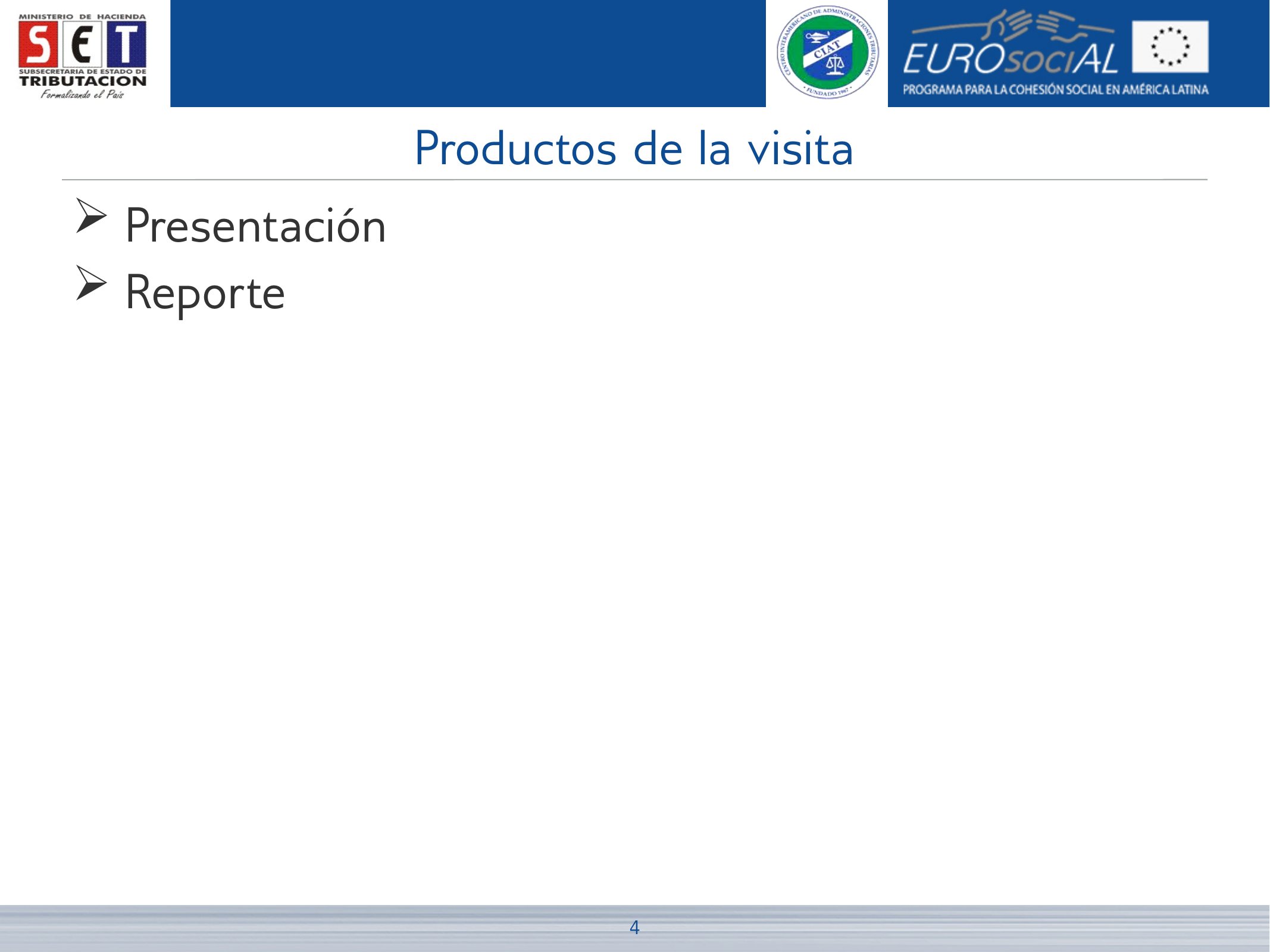

# Productos de la visita
Presentación
Reporte

4